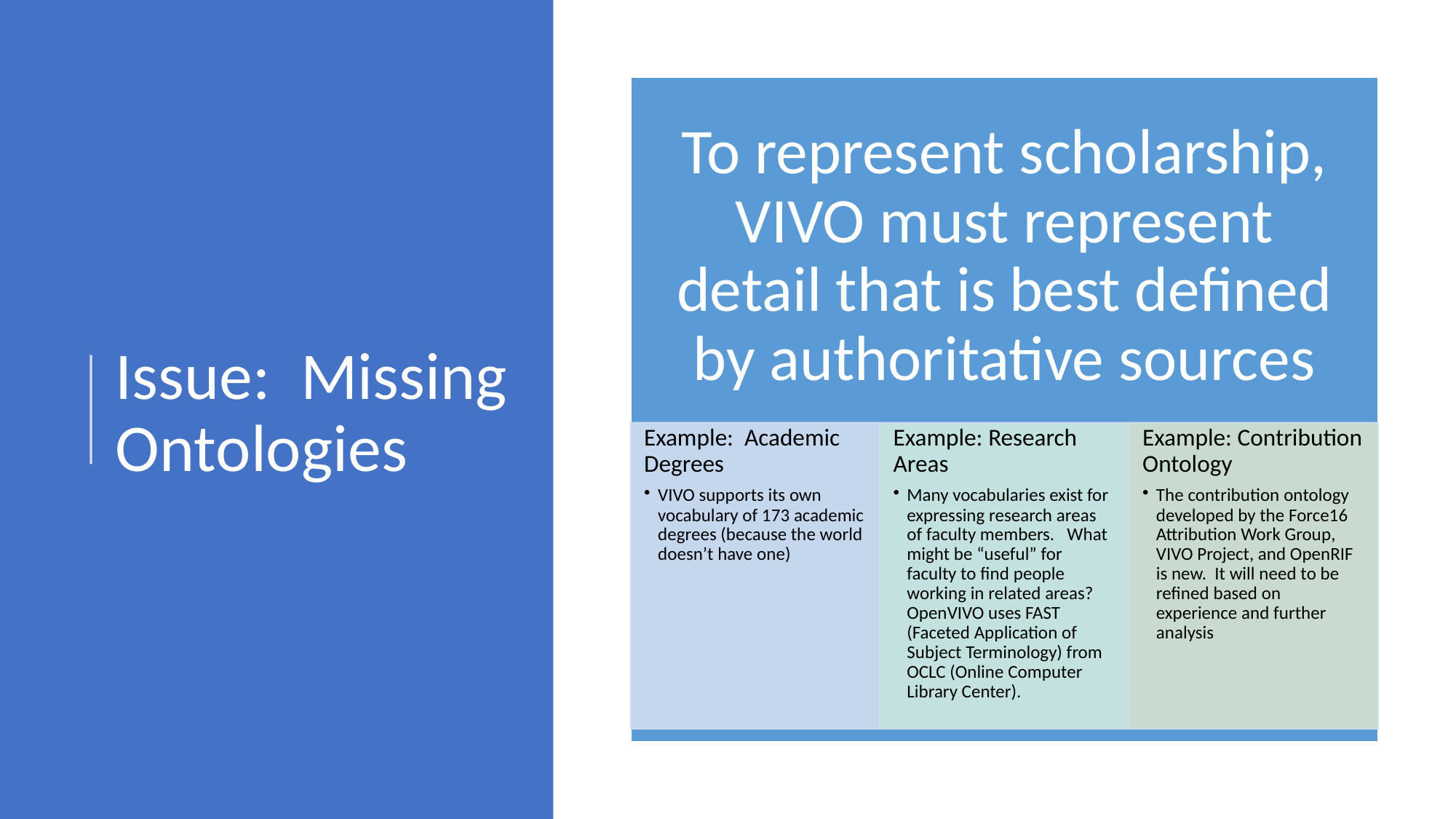

To represent scholarship, VIVO must represent detail that is best defined by authoritative sources
Example:  Academic Degrees
VIVO supports its own vocabulary of 173 academic degrees (because the world doesn’t have one)
Example: Research Areas
Many vocabularies exist for expressing research areas of faculty members.   What might be “useful” for faculty to find people working in related areas?  OpenVIVO uses FAST (Faceted Application of Subject Terminology) from OCLC (Online Computer Library Center).
Example: Contribution Ontology
The contribution ontology developed by the Force16 Attribution Work Group, VIVO Project, and OpenRIF is new.  It will need to be refined based on experience and further analysis
# Issue:  Missing Ontologies